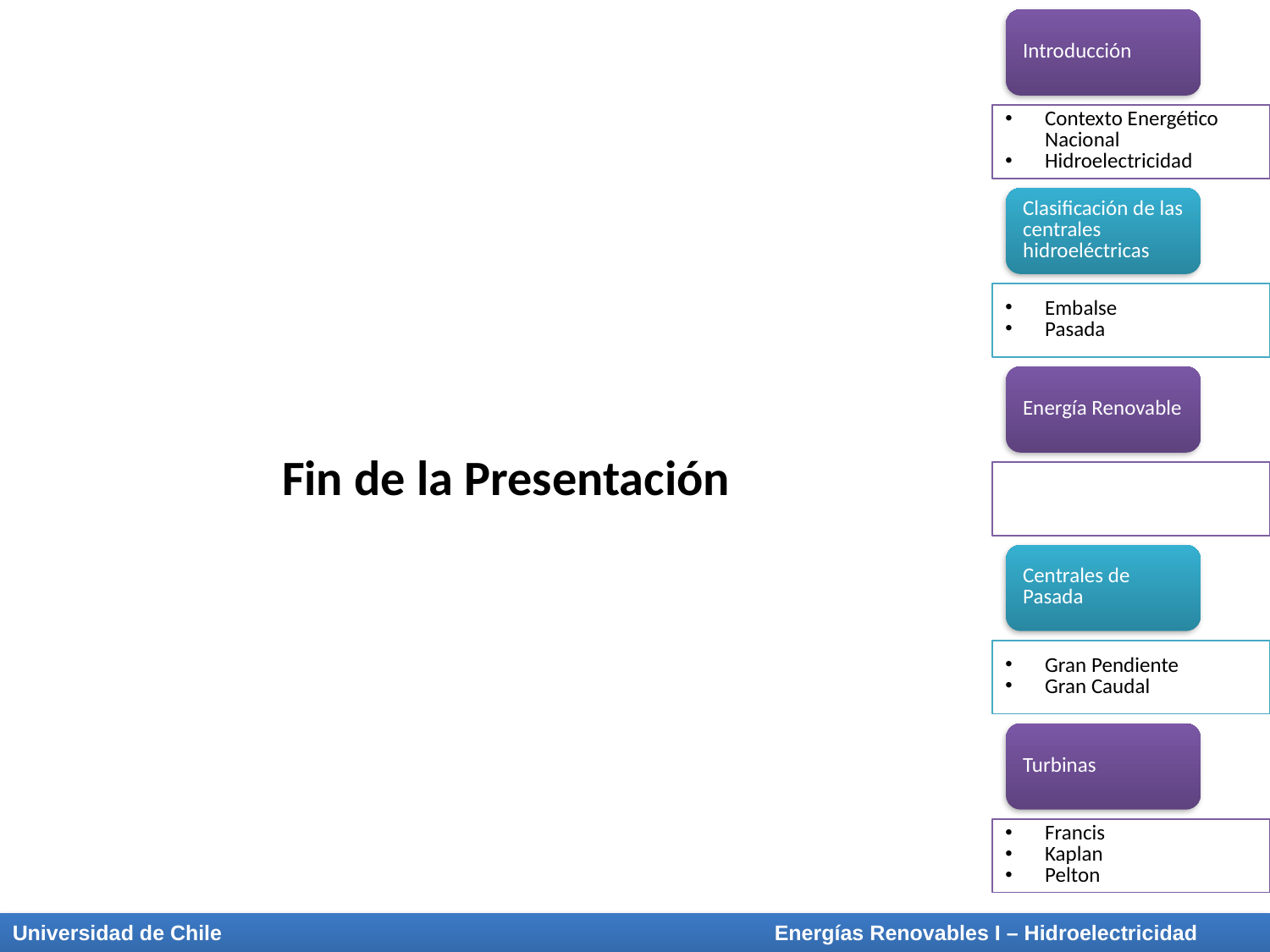

Introducción
Clasificación de las centrales hidroeléctricas
Energía Renovable
Turbinas
Embalse
Pasada
Centrales de Pasada
Gran Pendiente
Gran Caudal
Contexto Energético Nacional
Hidroelectricidad
Francis
Kaplan
Pelton

Fin de la Presentación
Universidad de Chile				         	Energías Renovables I – Hidroelectricidad